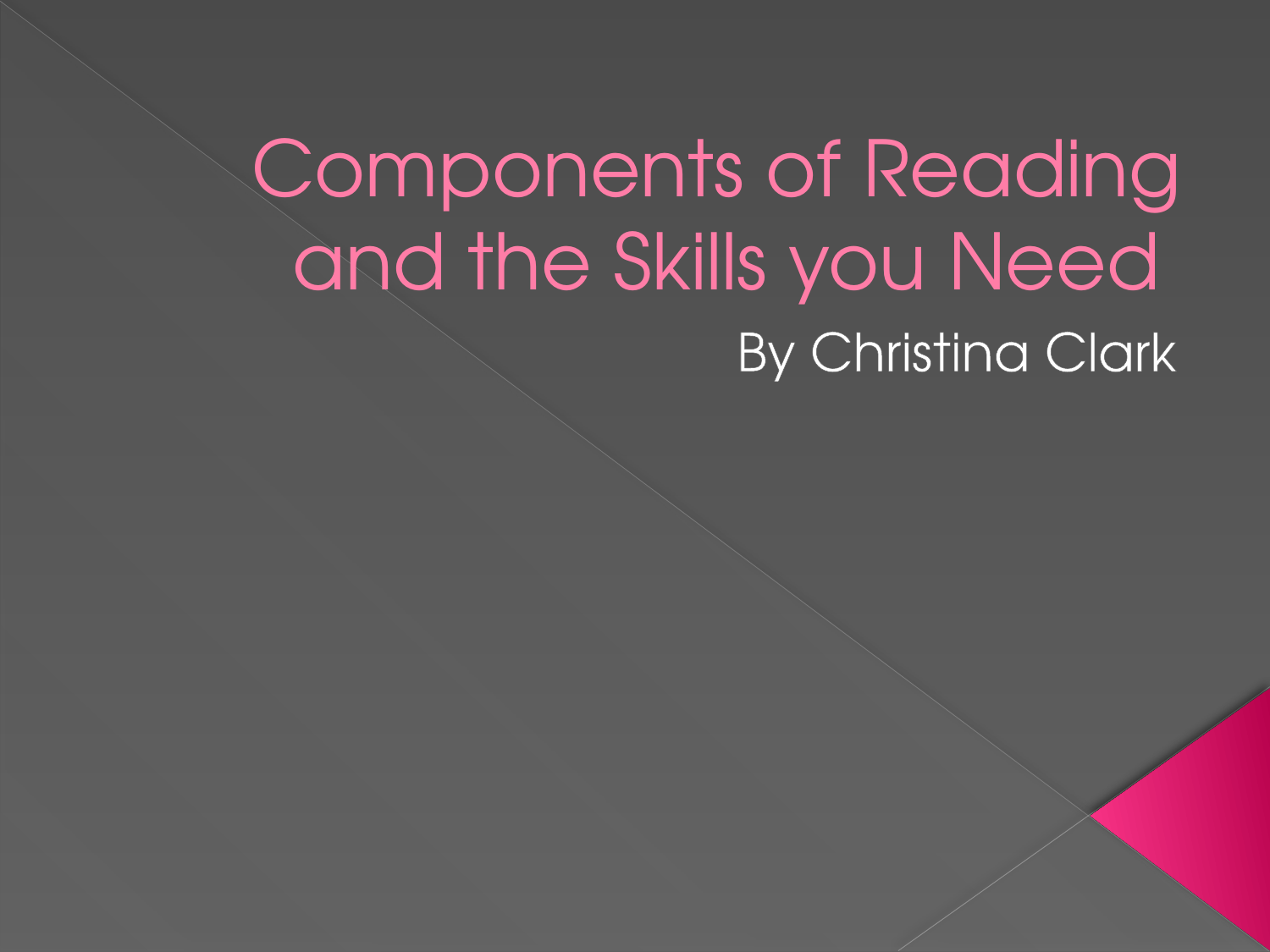

# Components of Reading and the Skills you Need
By Christina Clark